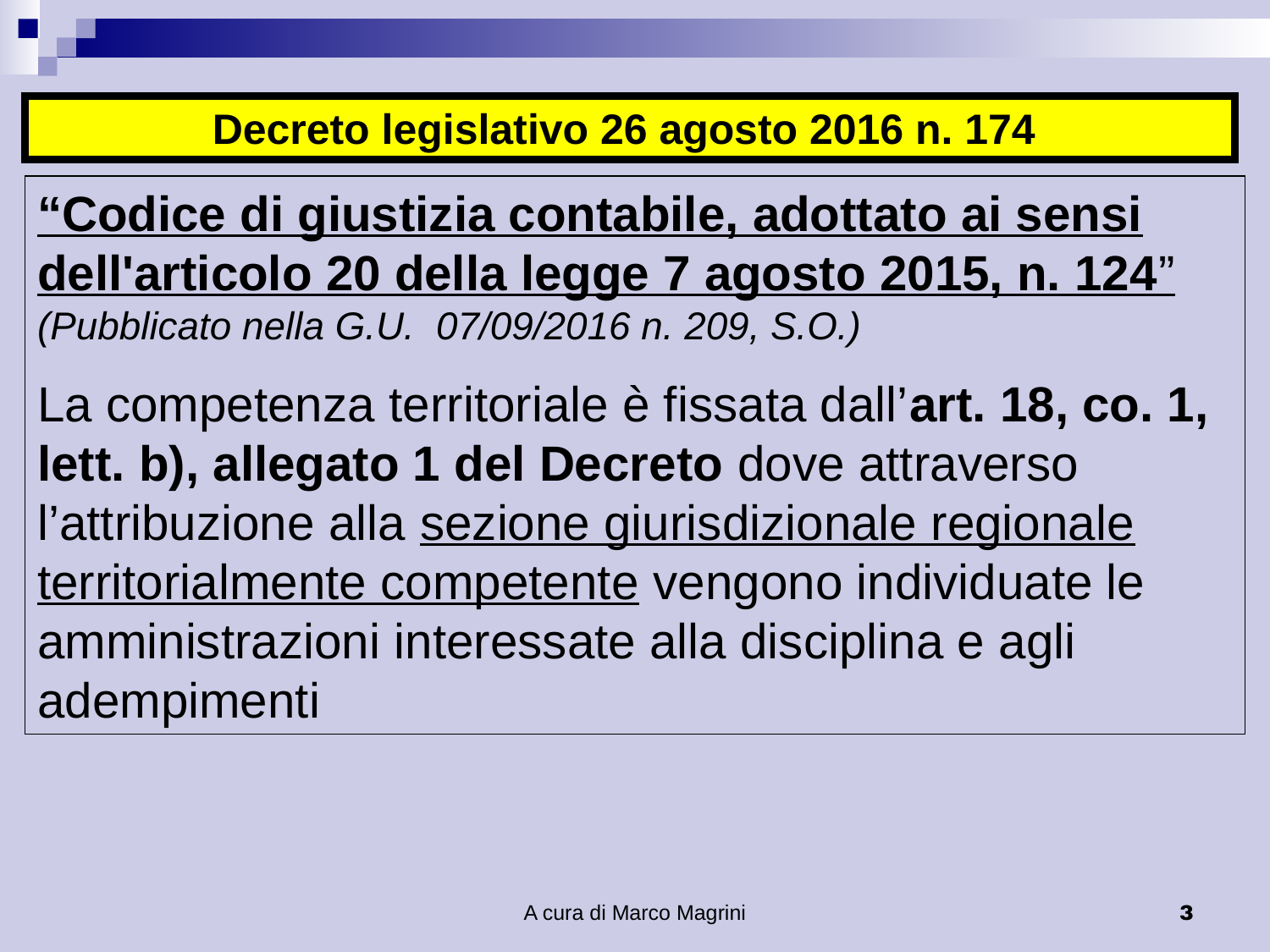

Decreto legislativo 26 agosto 2016 n. 174
“Codice di giustizia contabile, adottato ai sensi dell'articolo 20 della legge 7 agosto 2015, n. 124”
(Pubblicato nella G.U.  07/09/2016 n. 209, S.O.)

La competenza territoriale è fissata dall’art. 18, co. 1, lett. b), allegato 1 del Decreto dove attraverso l’attribuzione alla sezione giurisdizionale regionale
territorialmente competente vengono individuate le amministrazioni interessate alla disciplina e agli adempimenti

A cura di Marco Magrini
3